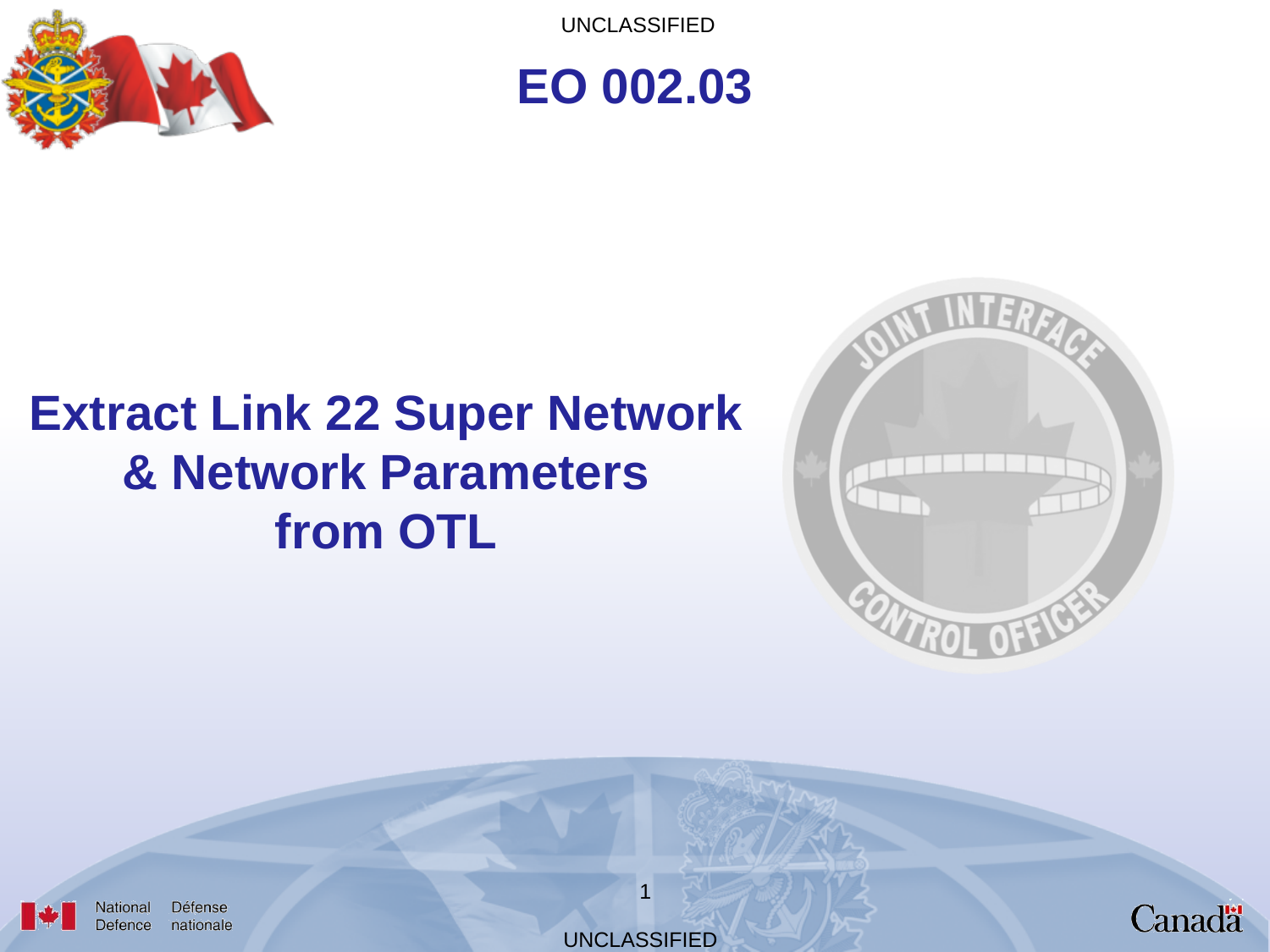

EO 002.03
Extract Link 22 Super Network & Network Parameters
from OTL